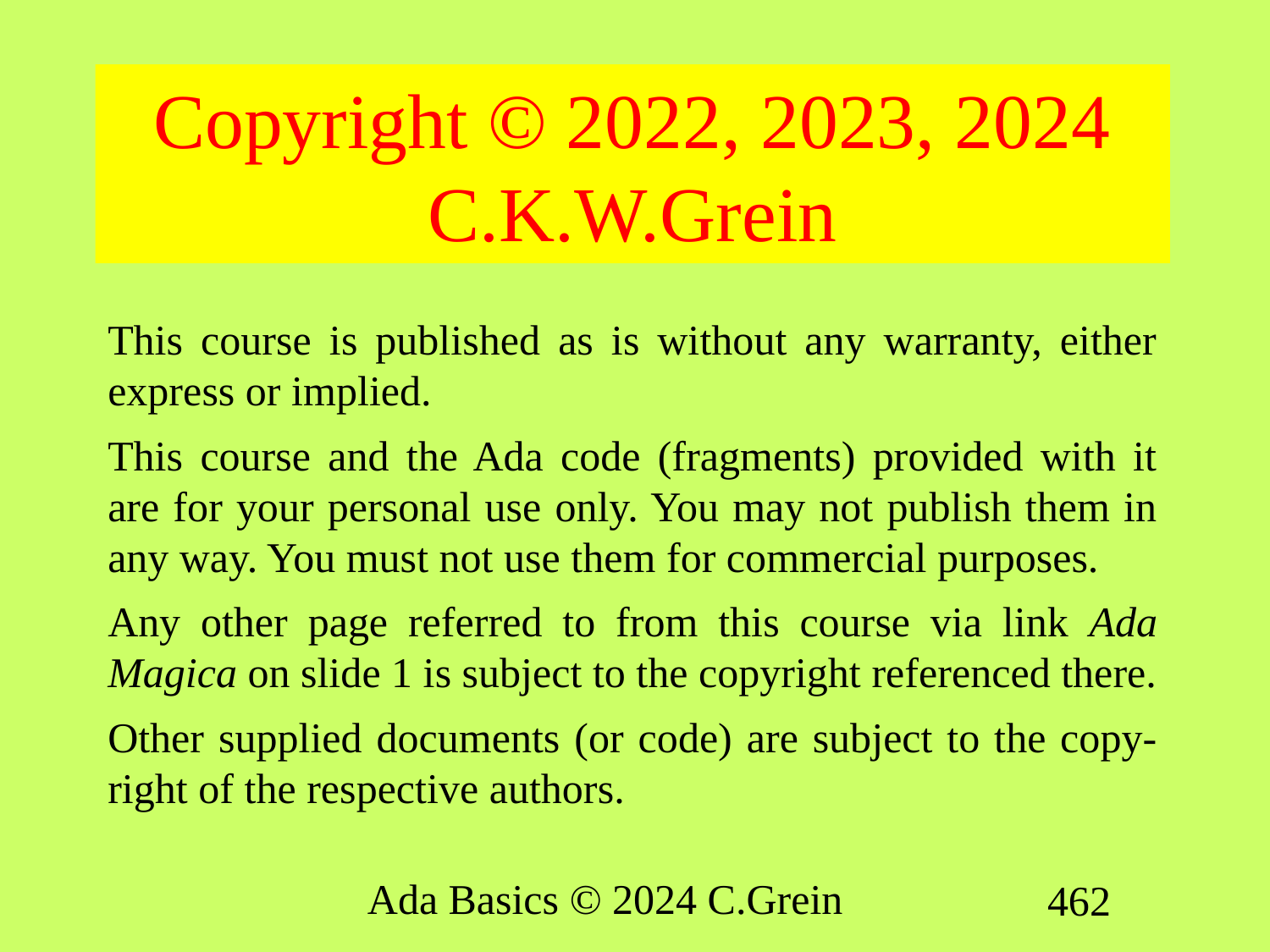

# Copyright © 2022, 2023, 2024 C.K.W.Grein
This course is published as is without any warranty, either express or implied.
This course and the Ada code (fragments) provided with it are for your personal use only. You may not publish them in any way. You must not use them for commercial purposes.
Any other page referred to from this course via link Ada Magica on slide 1 is subject to the copyright referenced there.
Other supplied documents (or code) are subject to the copy-right of the respective authors.
Ada Basics © 2024 C.Grein
462